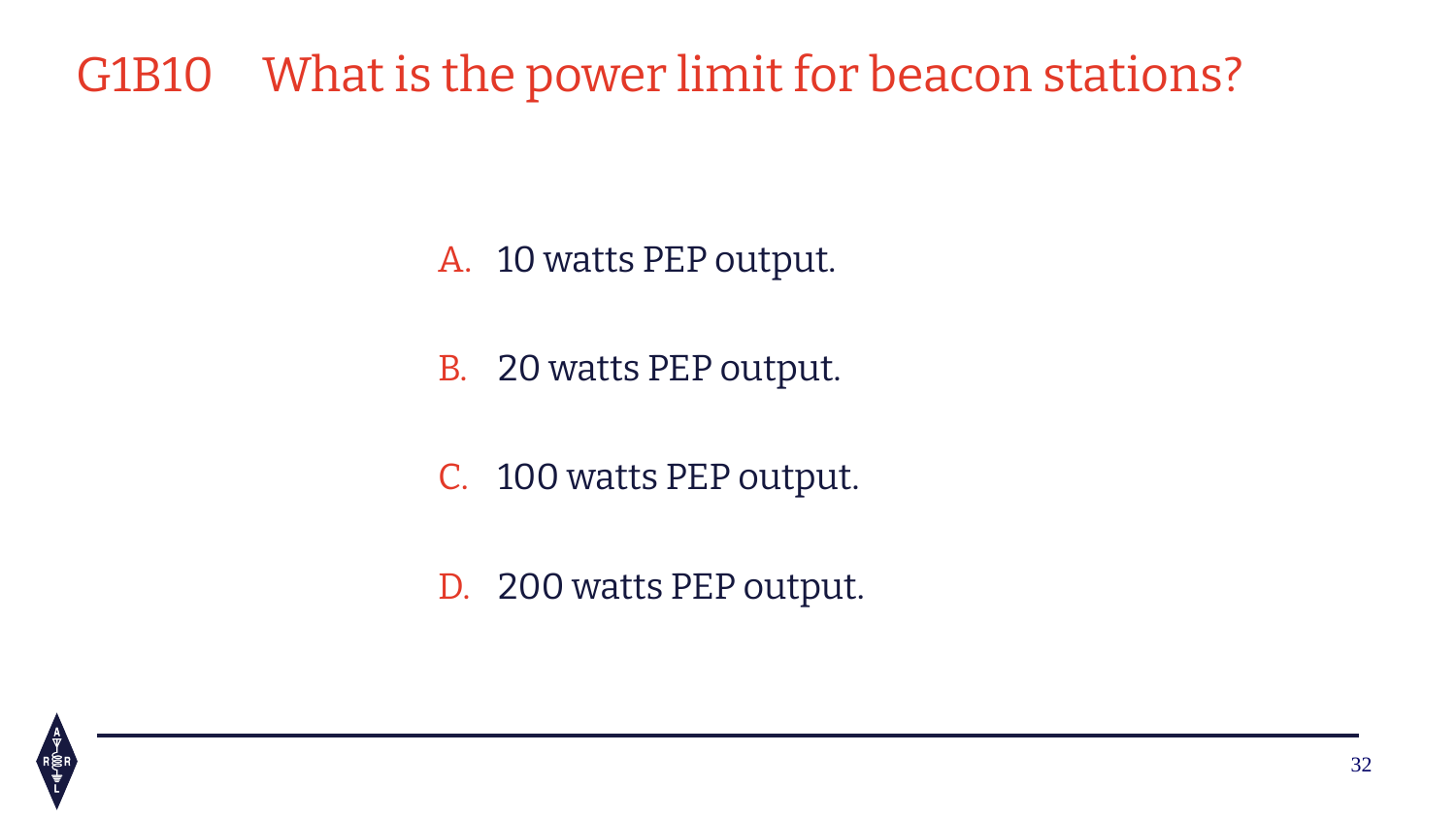

G1B10     What is the power limit for beacon stations?
  10 watts PEP output.

  20 watts PEP output.

  100 watts PEP output.

  200 watts PEP output.
32